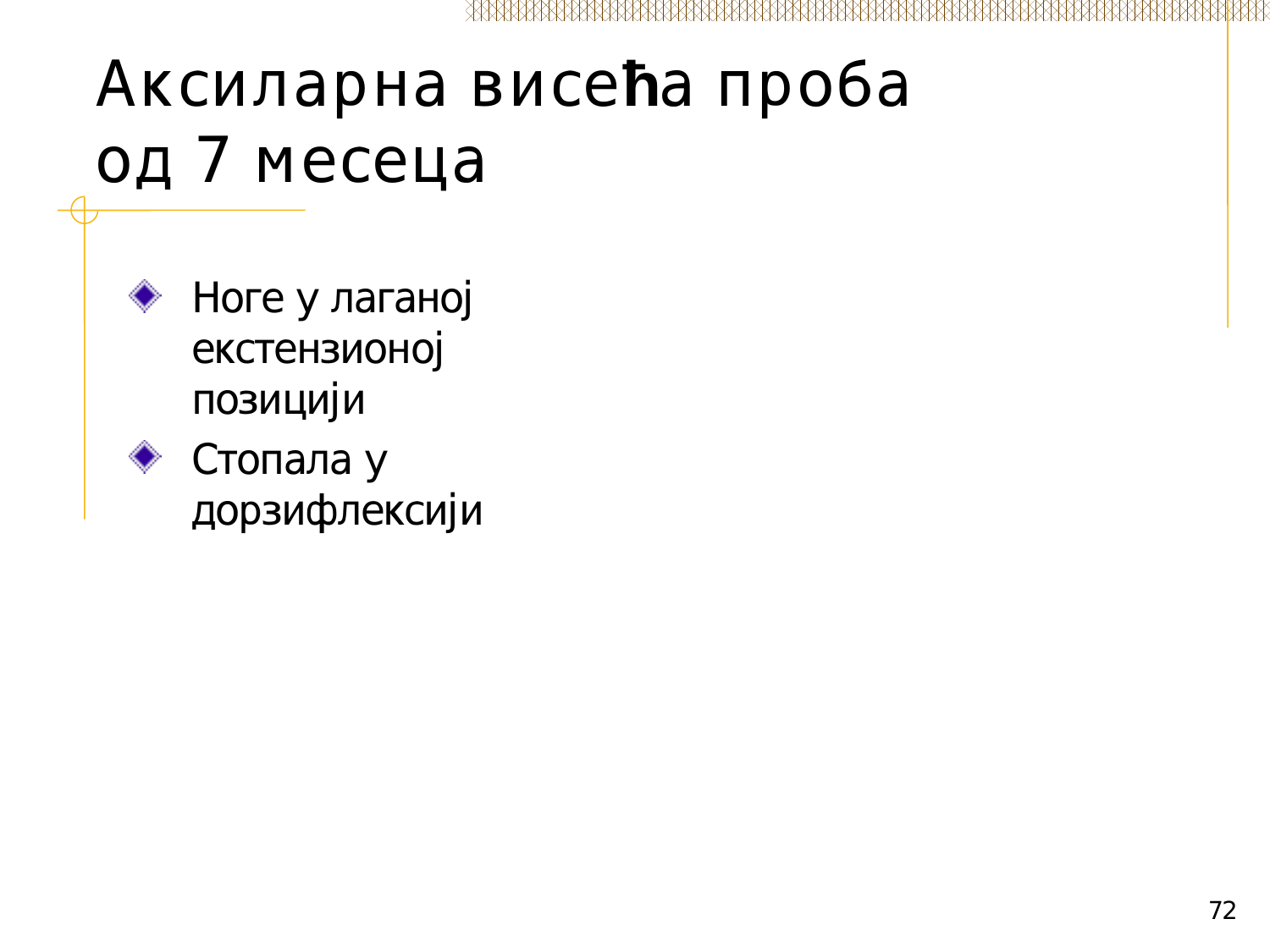

# Аксиларна висећа проба од 7 месеца
Ноге у лаганој екстензионој позицији
Стопала у дорзифлексији

72